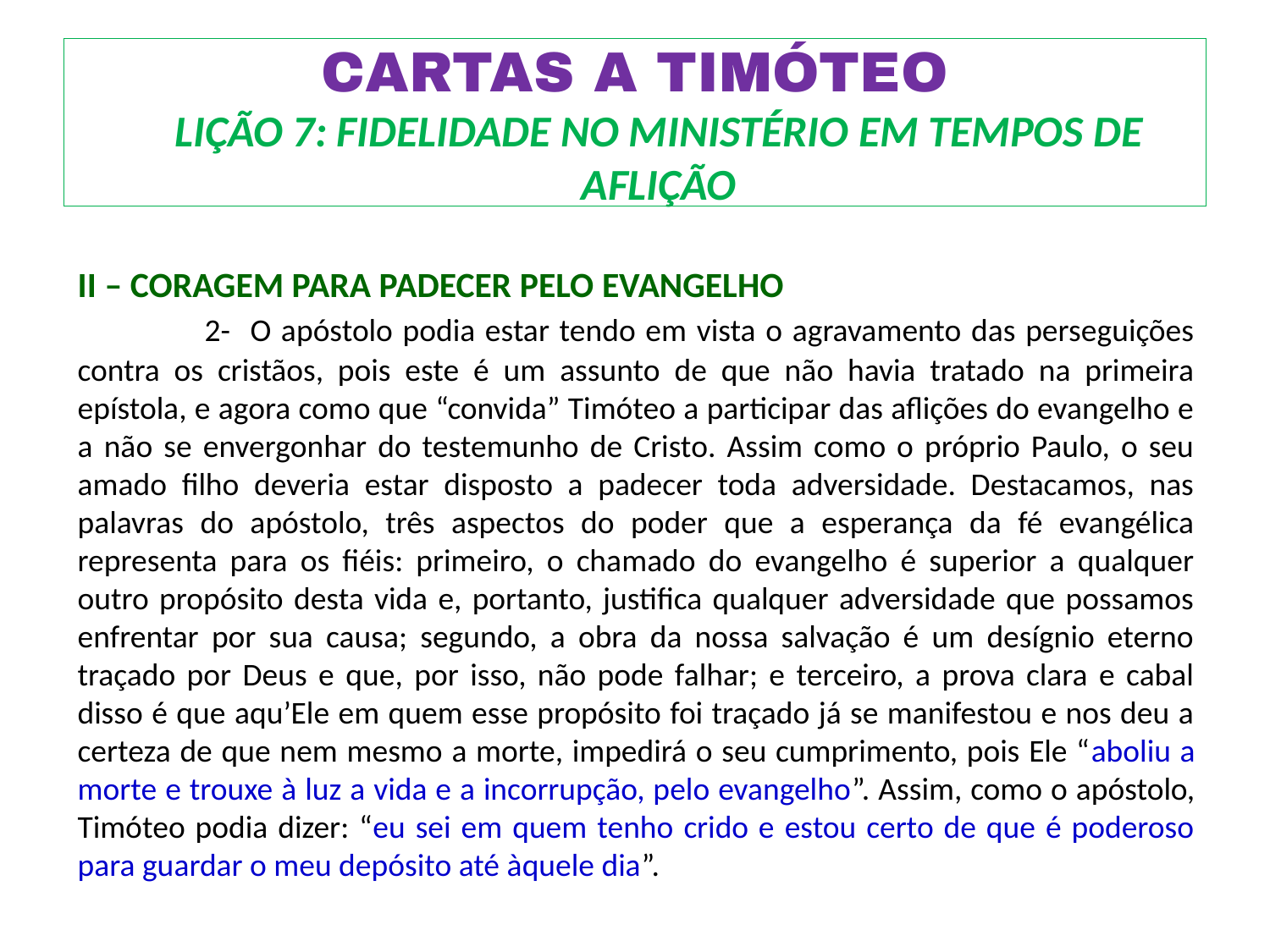

# CARTAS A TIMÓTEO LIÇÃO 7: FIDELIDADE NO MINISTÉRIO EM TEMPOS DE AFLIÇÃO
II – CORAGEM PARA PADECER PELO EVANGELHO
	2-  O apóstolo podia estar tendo em vista o agravamento das perseguições contra os cristãos, pois este é um assunto de que não havia tratado na primeira epístola, e agora como que “convida” Timóteo a participar das aflições do evangelho e a não se envergonhar do testemunho de Cristo. Assim como o próprio Paulo, o seu amado filho deveria estar disposto a padecer toda adversidade. Destacamos, nas palavras do apóstolo, três aspectos do poder que a esperança da fé evangélica representa para os fiéis: primeiro, o chamado do evangelho é superior a qualquer outro propósito desta vida e, portanto, justifica qualquer adversidade que possamos enfrentar por sua causa; segundo, a obra da nossa salvação é um desígnio eterno traçado por Deus e que, por isso, não pode falhar; e terceiro, a prova clara e cabal disso é que aqu’Ele em quem esse propósito foi traçado já se manifestou e nos deu a certeza de que nem mesmo a morte, impedirá o seu cumprimento, pois Ele “aboliu a morte e trouxe à luz a vida e a incorrupção, pelo evangelho”. Assim, como o apóstolo, Timóteo podia dizer: “eu sei em quem tenho crido e estou certo de que é poderoso para guardar o meu depósito até àquele dia”.